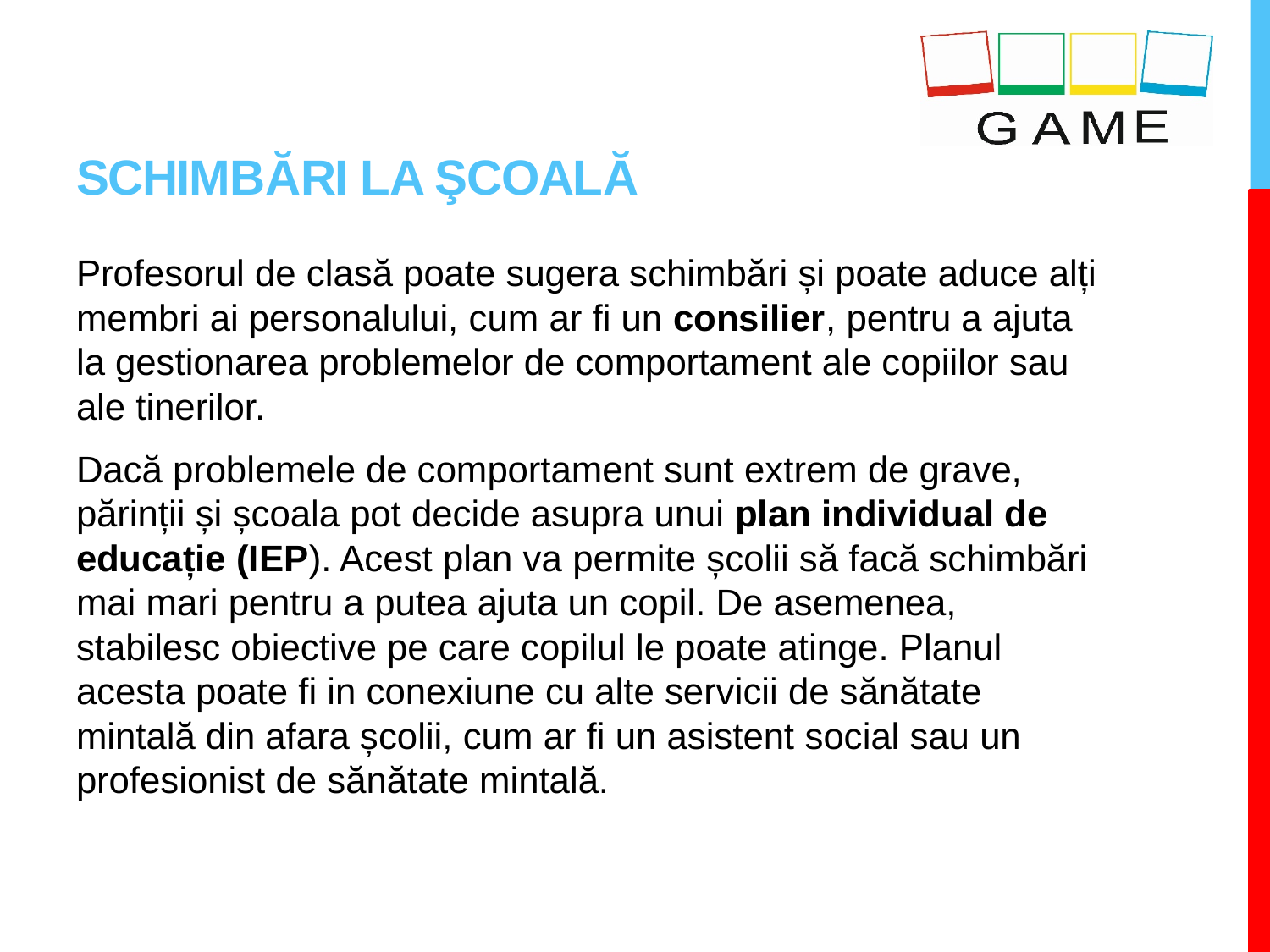

# SchimbĂri la ŞcoalĂ
Profesorul de clasă poate sugera schimbări și poate aduce alți membri ai personalului, cum ar fi un consilier, pentru a ajuta la gestionarea problemelor de comportament ale copiilor sau ale tinerilor.
Dacă problemele de comportament sunt extrem de grave, părinții și școala pot decide asupra unui plan individual de educație (IEP). Acest plan va permite școlii să facă schimbări mai mari pentru a putea ajuta un copil. De asemenea, stabilesc obiective pe care copilul le poate atinge. Planul acesta poate fi in conexiune cu alte servicii de sănătate mintală din afara școlii, cum ar fi un asistent social sau un profesionist de sănătate mintală.